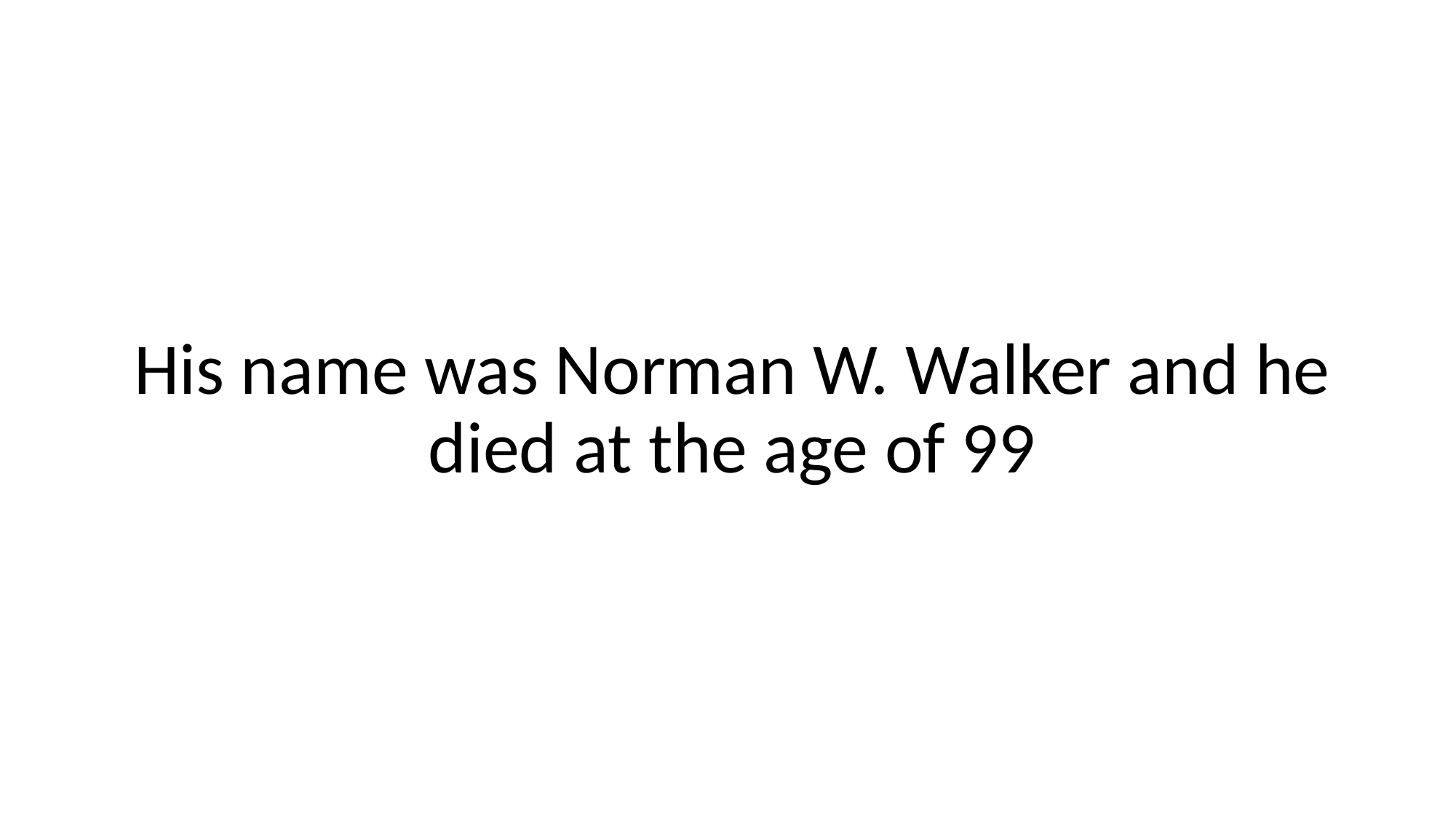

His name was Norman W. Walker and he died at the age of 99